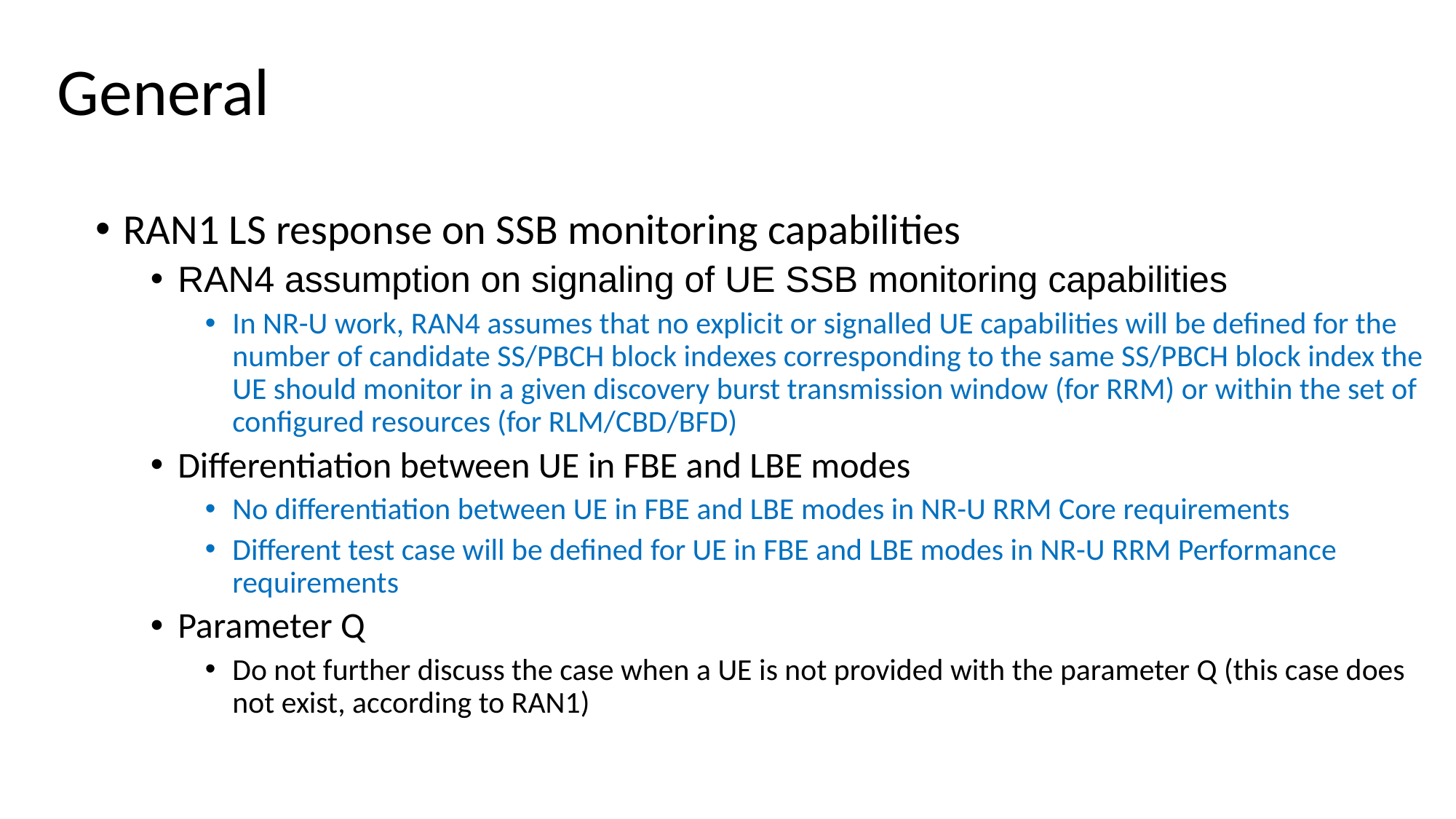

# General

RAN1 LS response on SSB monitoring capabilities
RAN4 assumption on signaling of UE SSB monitoring capabilities
In NR-U work, RAN4 assumes that no explicit or signalled UE capabilities will be defined for the number of candidate SS/PBCH block indexes corresponding to the same SS/PBCH block index the UE should monitor in a given discovery burst transmission window (for RRM) or within the set of configured resources (for RLM/CBD/BFD)
Differentiation between UE in FBE and LBE modes
No differentiation between UE in FBE and LBE modes in NR-U RRM Core requirements
Different test case will be defined for UE in FBE and LBE modes in NR-U RRM Performance requirements
Parameter Q
Do not further discuss the case when a UE is not provided with the parameter Q (this case does not exist, according to RAN1)